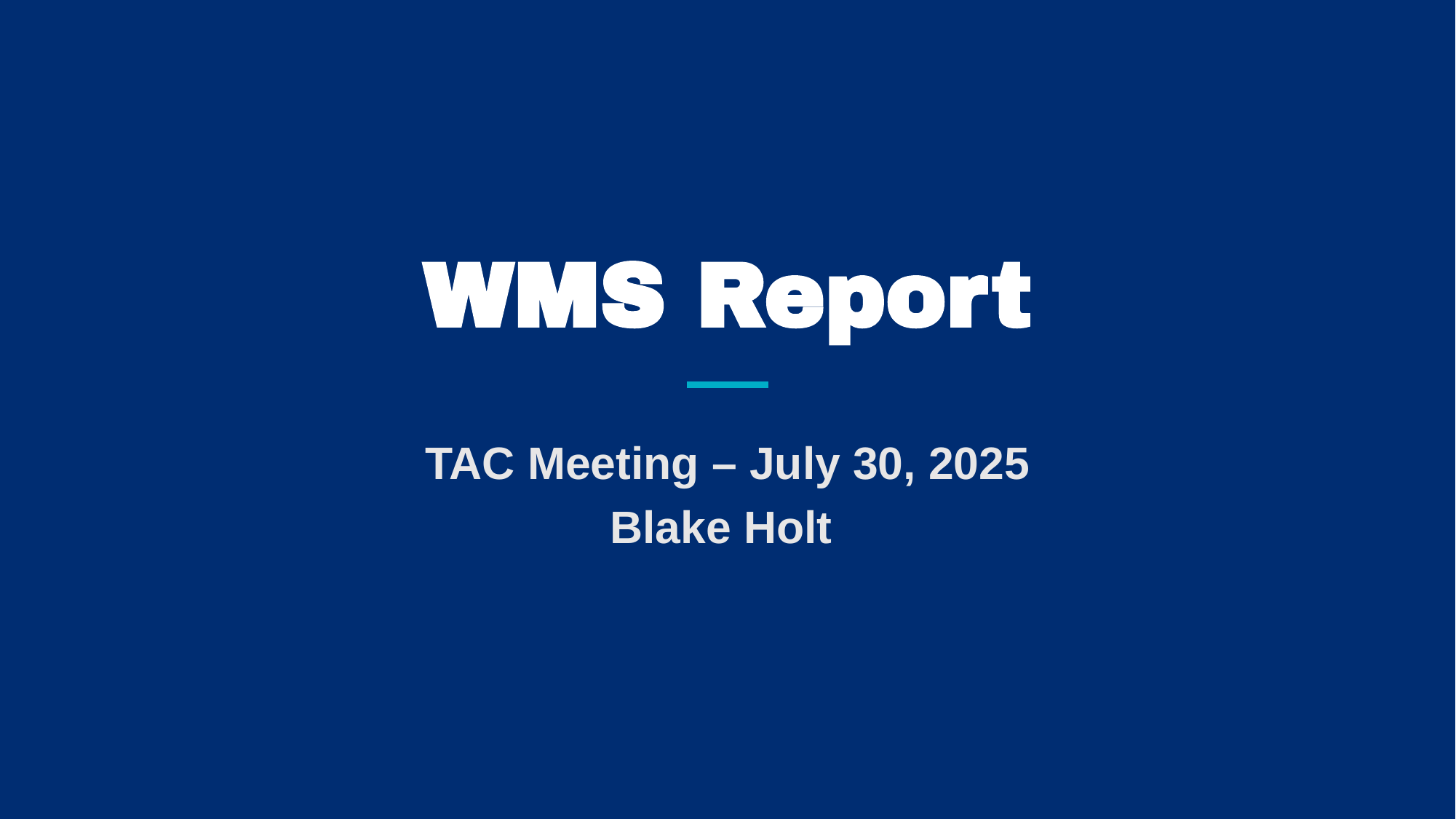

# WMS Report
TAC Meeting – July 30, 2025
Blake Holt